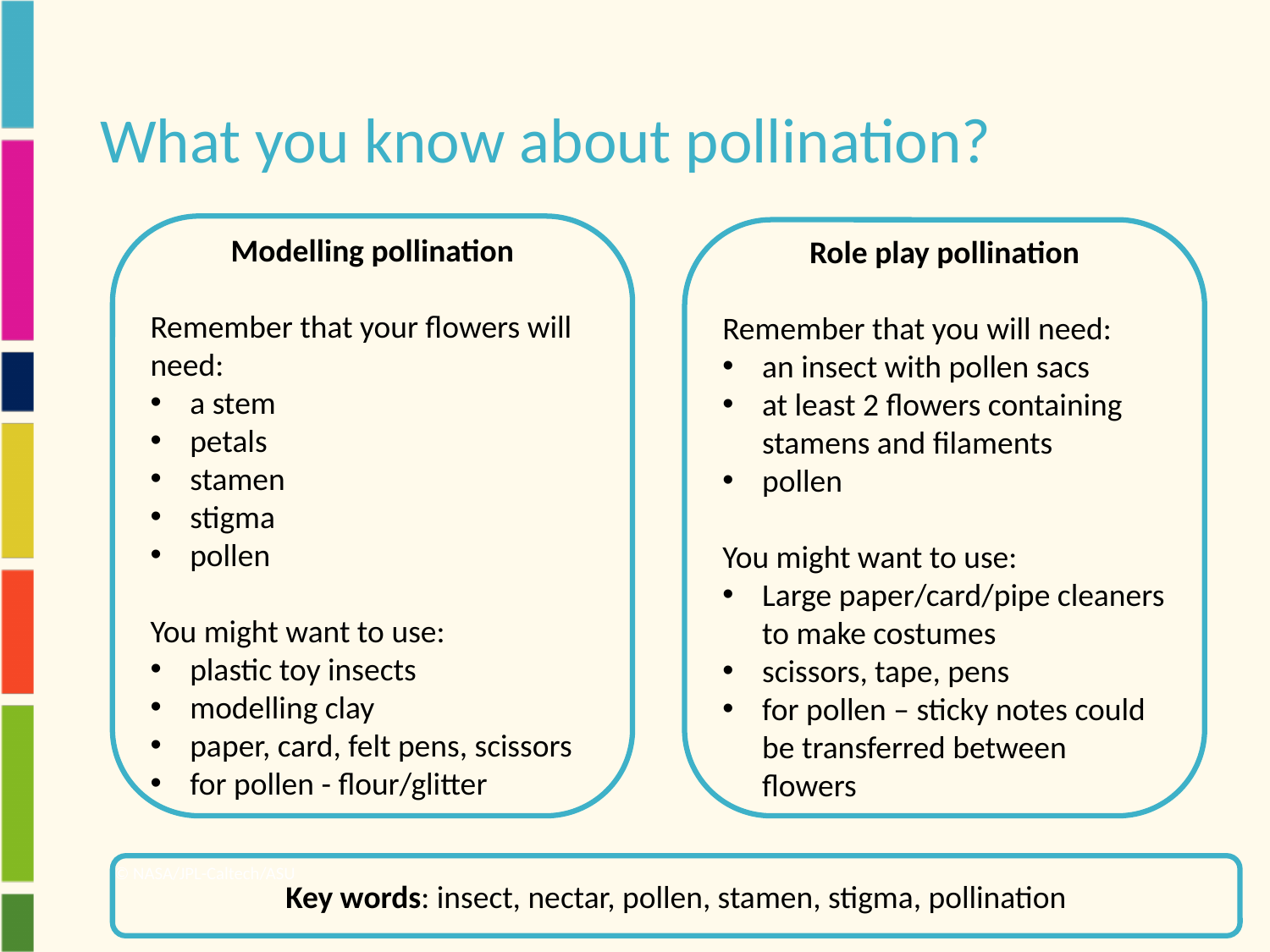

# What you know about pollination?
Modelling pollination

Remember that your flowers will need:
a stem
petals
stamen
stigma
pollen

You might want to use:
plastic toy insects
modelling clay
paper, card, felt pens, scissors
for pollen - flour/glitter
Role play pollination

Remember that you will need:
an insect with pollen sacs
at least 2 flowers containing stamens and filaments
pollen

You might want to use:
Large paper/card/pipe cleaners to make costumes
scissors, tape, pens
for pollen – sticky notes could be transferred between flowers
© NASA/JPL-Caltech/ASU
Key words: insect, nectar, pollen, stamen, stigma, pollination